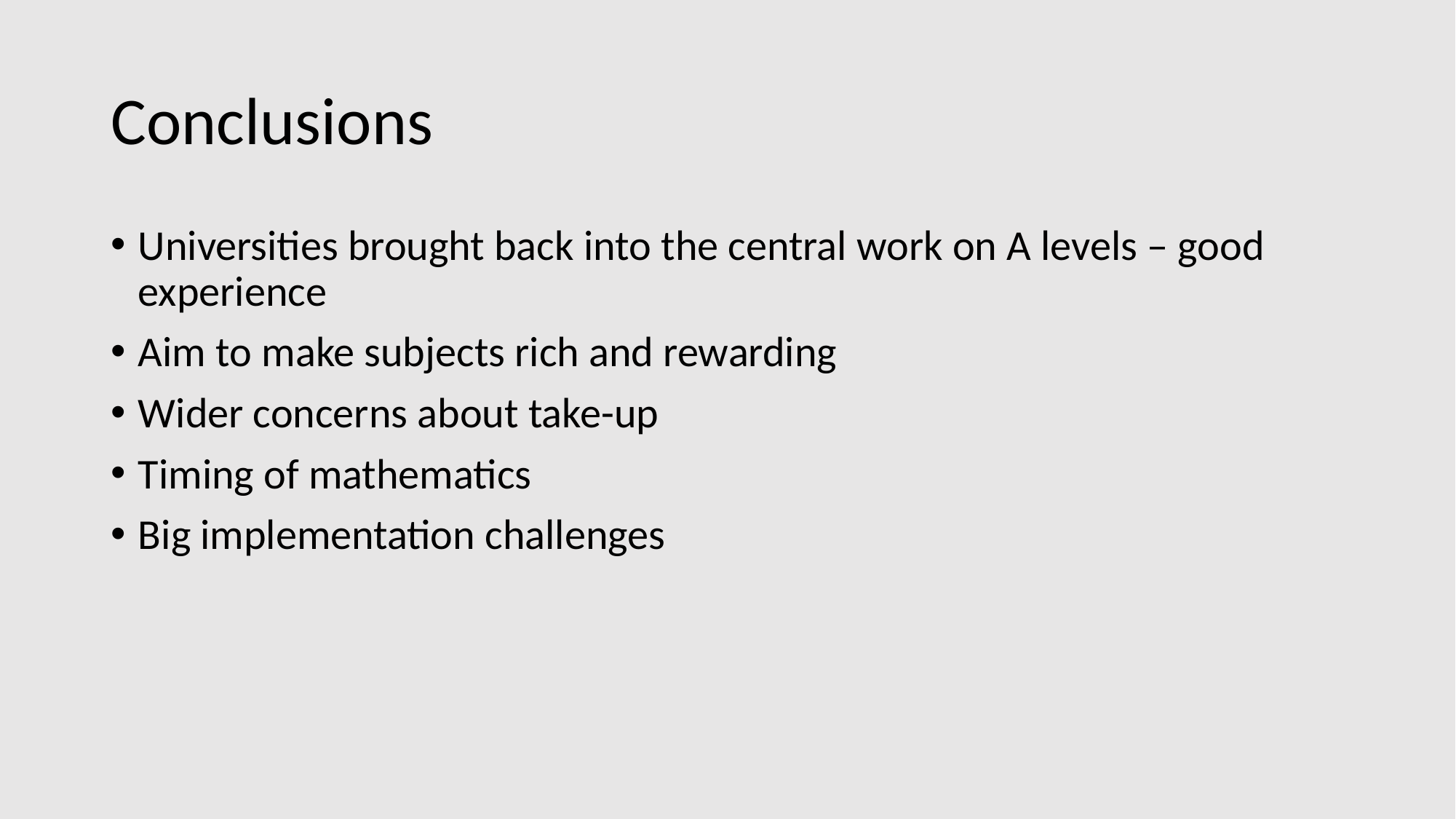

# Conclusions
Universities brought back into the central work on A levels – good experience
Aim to make subjects rich and rewarding
Wider concerns about take-up
Timing of mathematics
Big implementation challenges